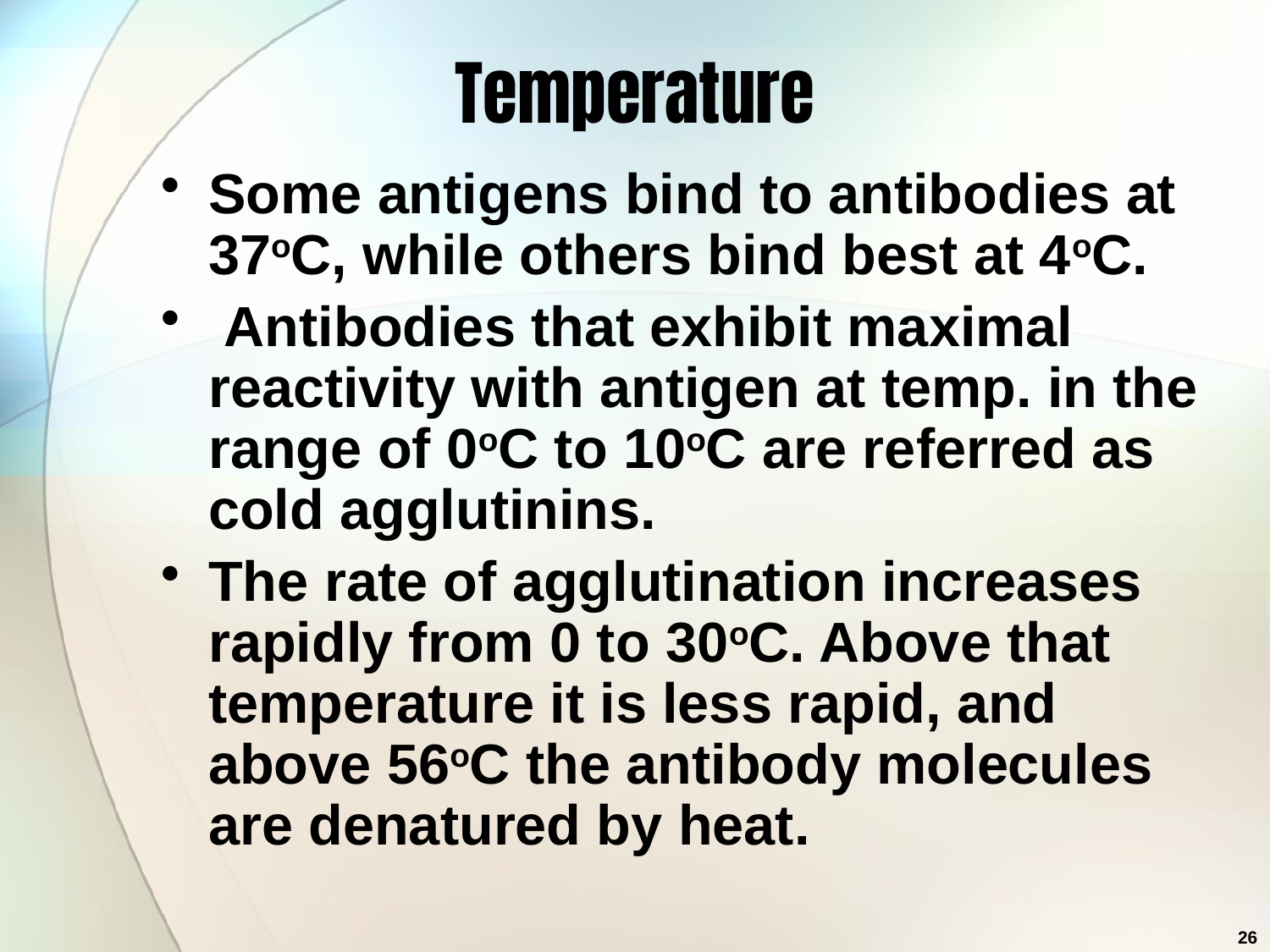

# Temperature
Some antigens bind to antibodies at 37oC, while others bind best at 4oC.
 Antibodies that exhibit maximal reactivity with antigen at temp. in the range of 0oC to 10oC are referred as cold agglutinins.
The rate of agglutination increases rapidly from 0 to 30oC. Above that temperature it is less rapid, and above 56oC the antibody molecules are denatured by heat.
26